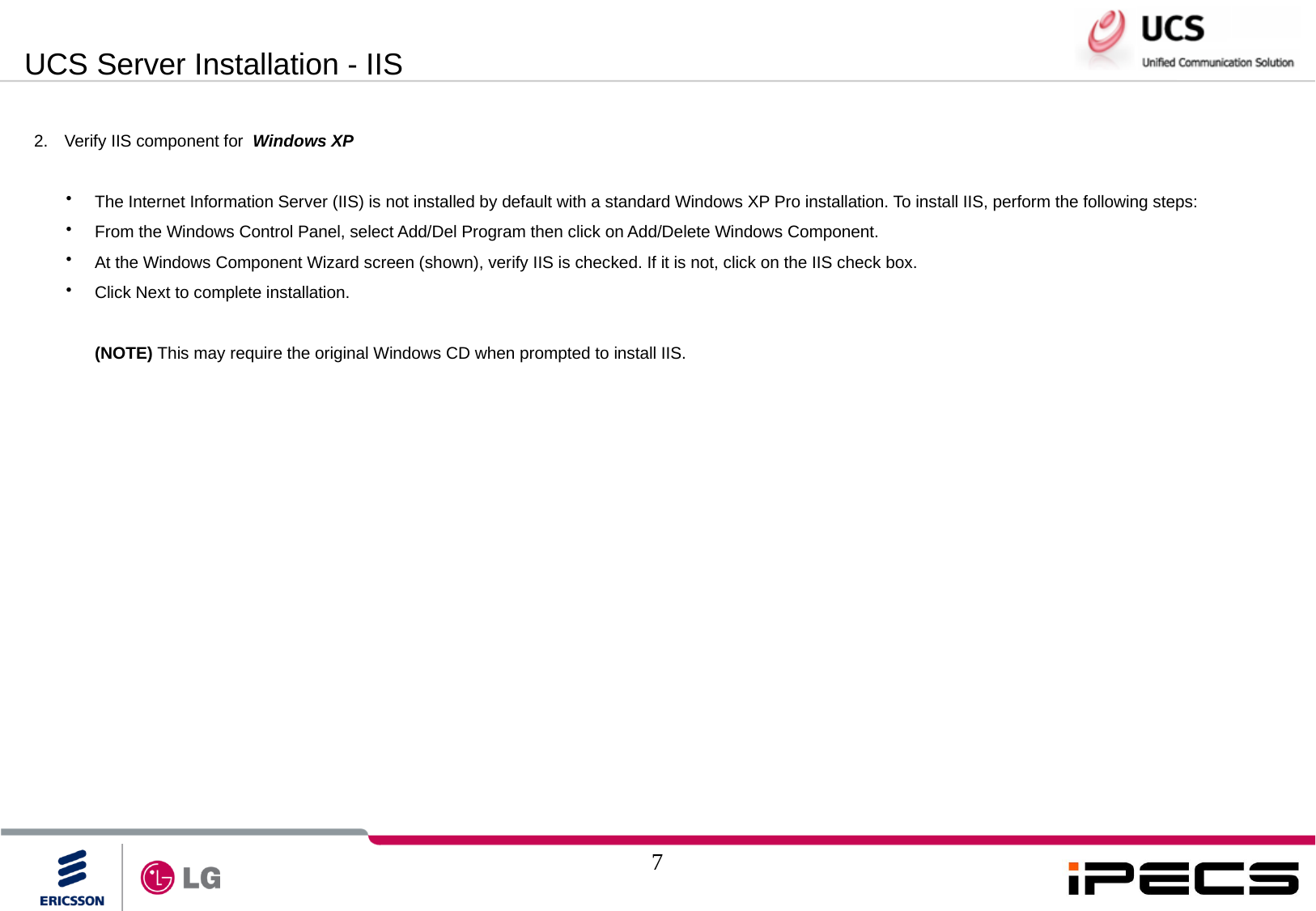

UCS Server Installation - IIS
Verify IIS component for  Windows XP

The Internet Information Server (IIS) is not installed by default with a standard Windows XP Pro installation. To install IIS, perform the following steps:
From the Windows Control Panel, select Add/Del Program then click on Add/Delete Windows Component.
At the Windows Component Wizard screen (shown), verify IIS is checked. If it is not, click on the IIS check box.
Click Next to complete installation.

(NOTE) This may require the original Windows CD when prompted to install IIS.

7